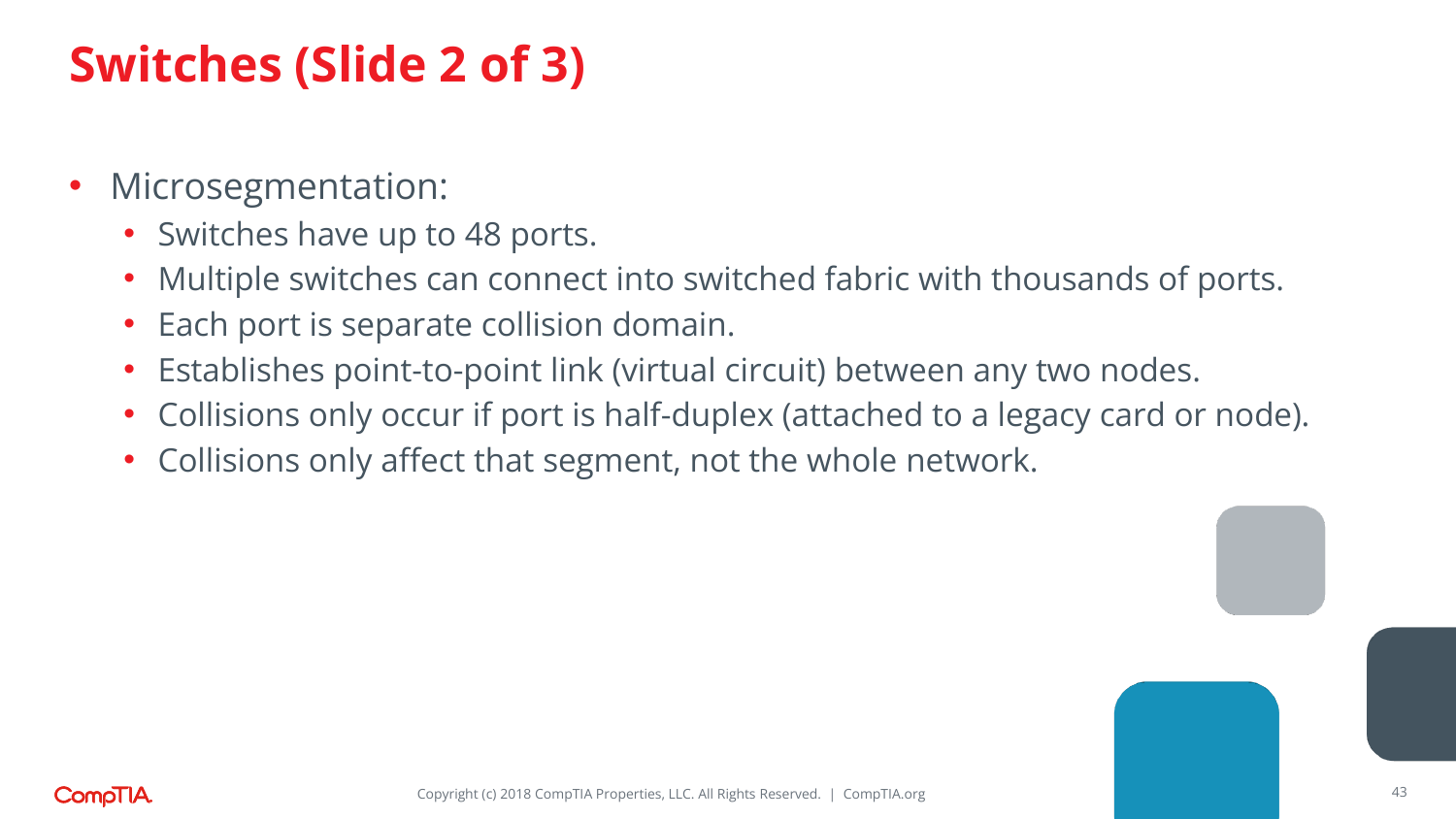

# Switches (Slide 2 of 3)
Microsegmentation:
Switches have up to 48 ports.
Multiple switches can connect into switched fabric with thousands of ports.
Each port is separate collision domain.
Establishes point-to-point link (virtual circuit) between any two nodes.
Collisions only occur if port is half-duplex (attached to a legacy card or node).
Collisions only affect that segment, not the whole network.
43